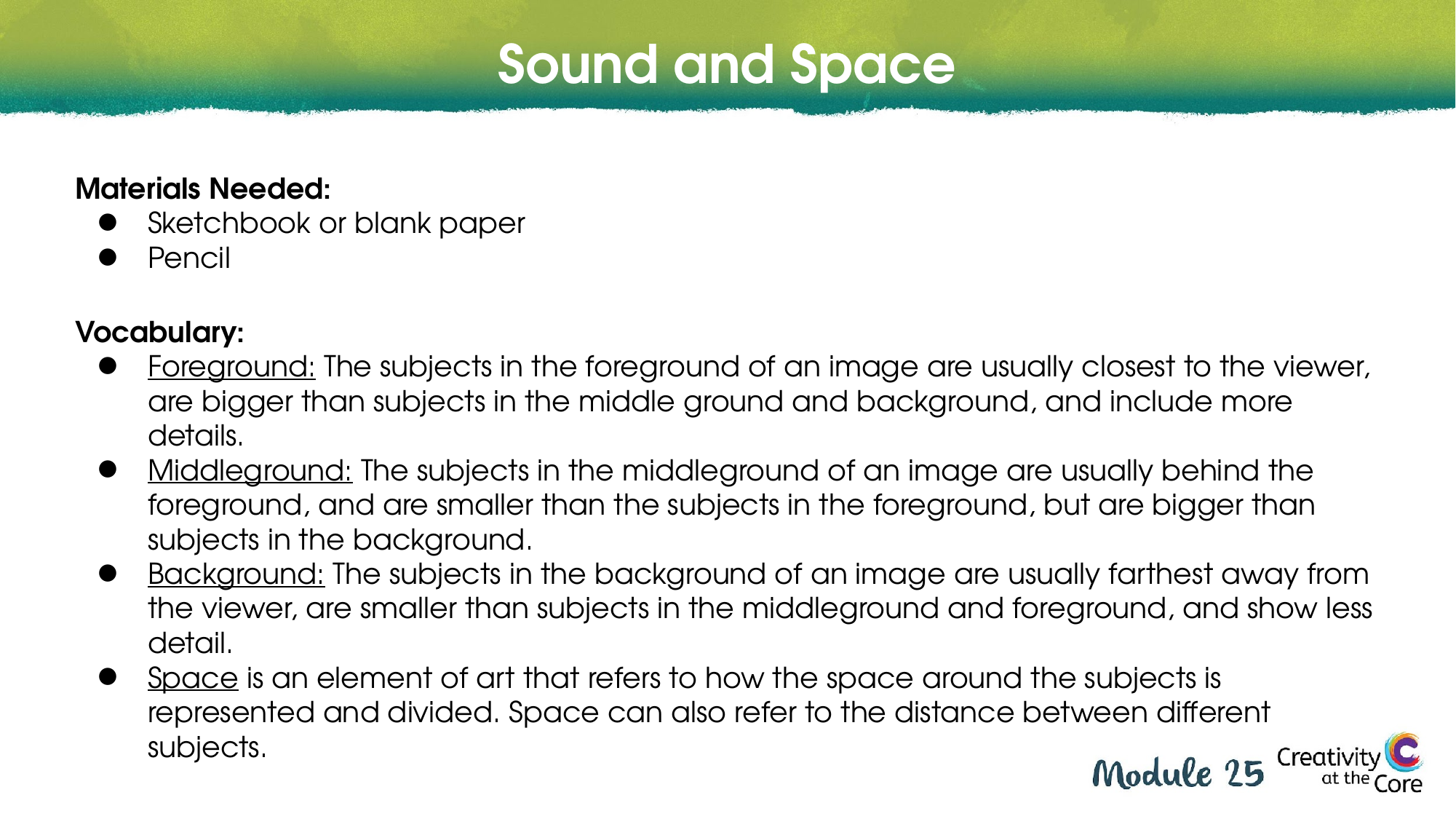

Sound and Space
Materials Needed:
Sketchbook or blank paper
Pencil

Vocabulary:
Foreground: The subjects in the foreground of an image are usually closest to the viewer, are bigger than subjects in the middle ground and background, and include more details.
Middleground: The subjects in the middleground of an image are usually behind the foreground, and are smaller than the subjects in the foreground, but are bigger than subjects in the background.
Background: The subjects in the background of an image are usually farthest away from the viewer, are smaller than subjects in the middleground and foreground, and show less detail.
Space is an element of art that refers to how the space around the subjects is represented and divided. Space can also refer to the distance between different subjects.